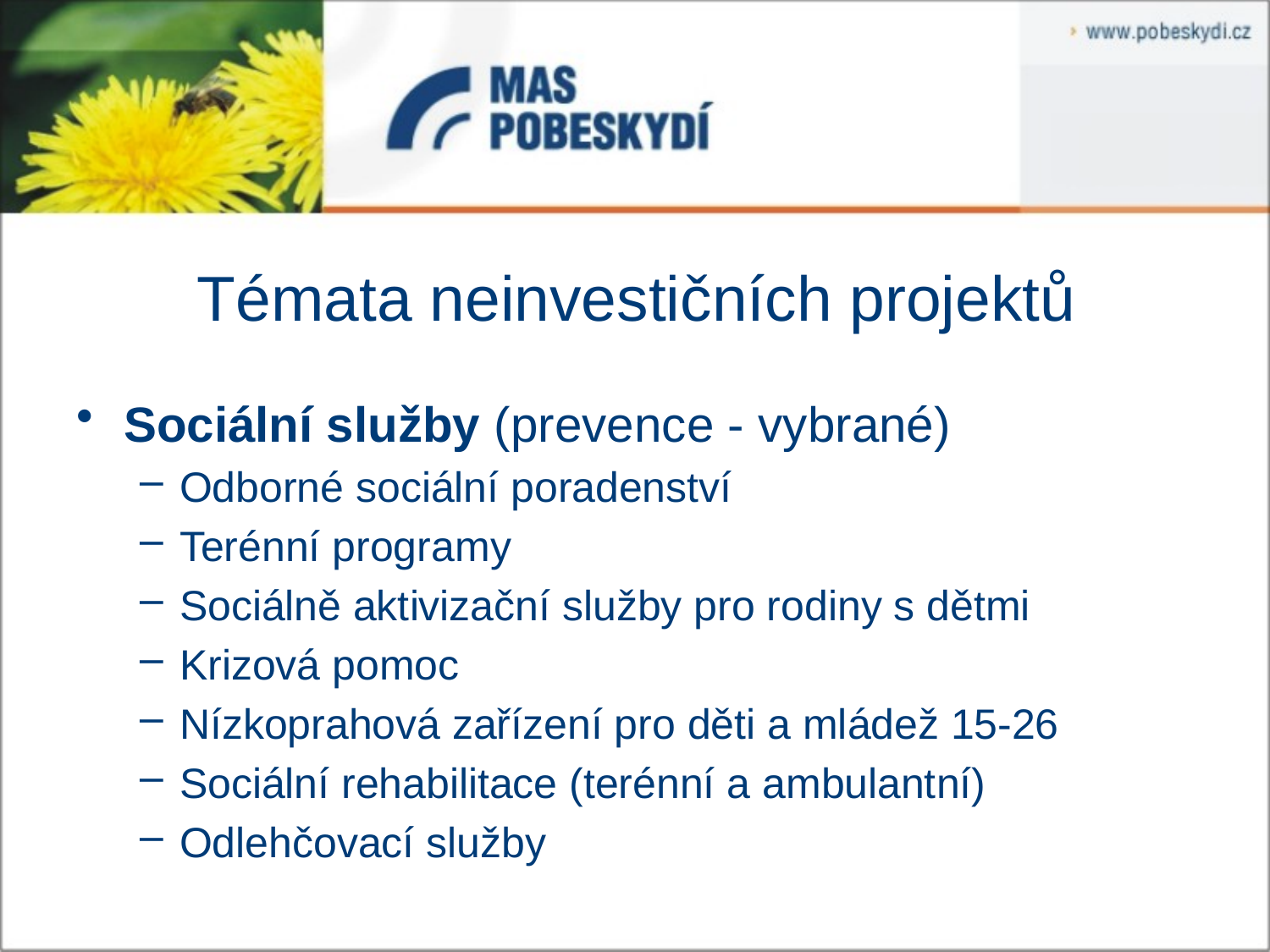

# Témata neinvestičních projektů
Sociální služby (prevence - vybrané)
Odborné sociální poradenství
Terénní programy
Sociálně aktivizační služby pro rodiny s dětmi
Krizová pomoc
Nízkoprahová zařízení pro děti a mládež 15-26
Sociální rehabilitace (terénní a ambulantní)
Odlehčovací služby